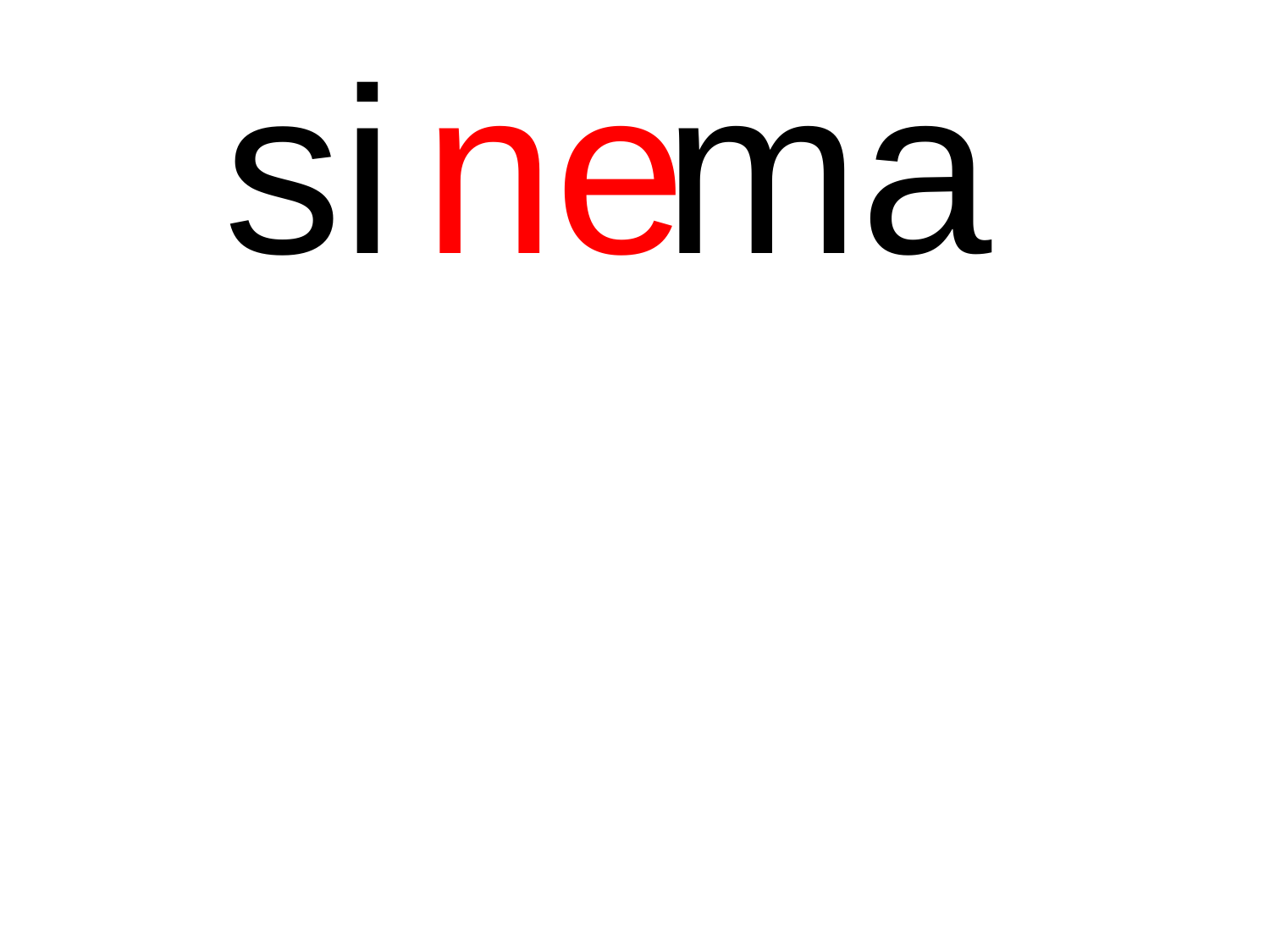

| si |
| --- |
| ne |
| --- |
| ma |
| --- |